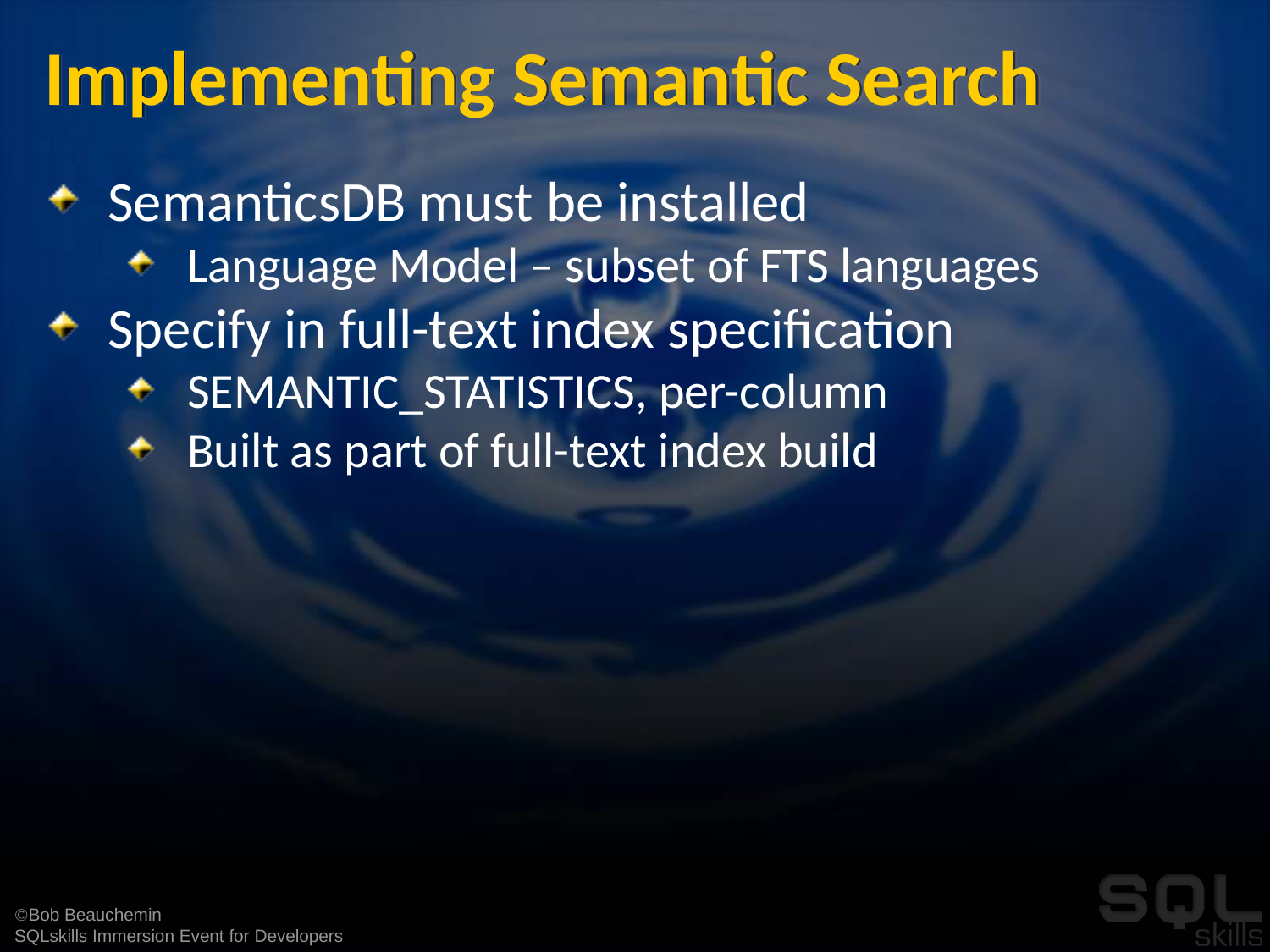

# Implementing Semantic Search
SemanticsDB must be installed
Language Model – subset of FTS languages
Specify in full-text index specification
SEMANTIC_STATISTICS, per-column
Built as part of full-text index build